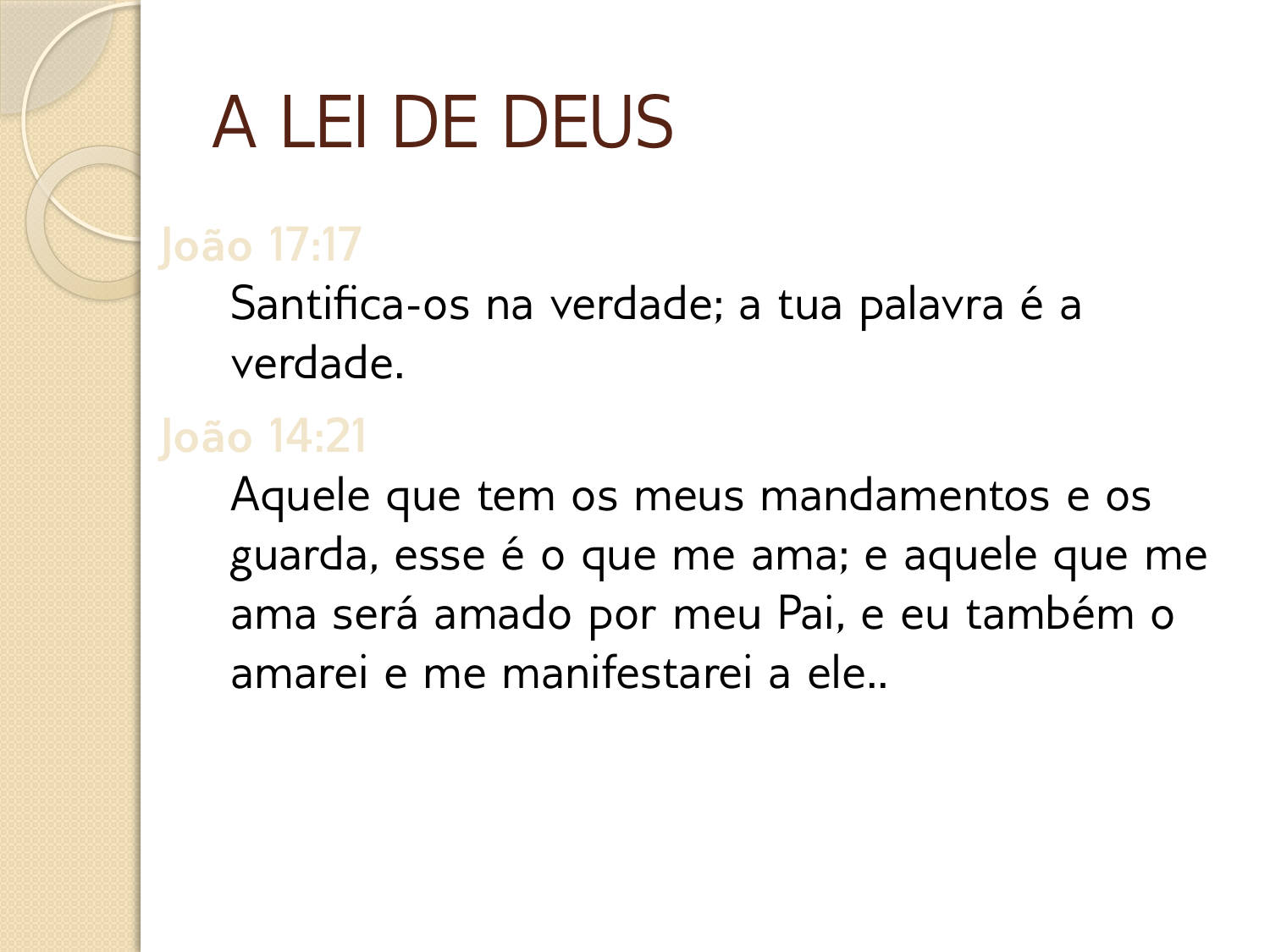

# A LEI DE DEUS
João 17:17
Santifica-os na verdade; a tua palavra é a verdade.
João 14:21
Aquele que tem os meus mandamentos e os guarda, esse é o que me ama; e aquele que me ama será amado por meu Pai, e eu também o amarei e me manifestarei a ele..